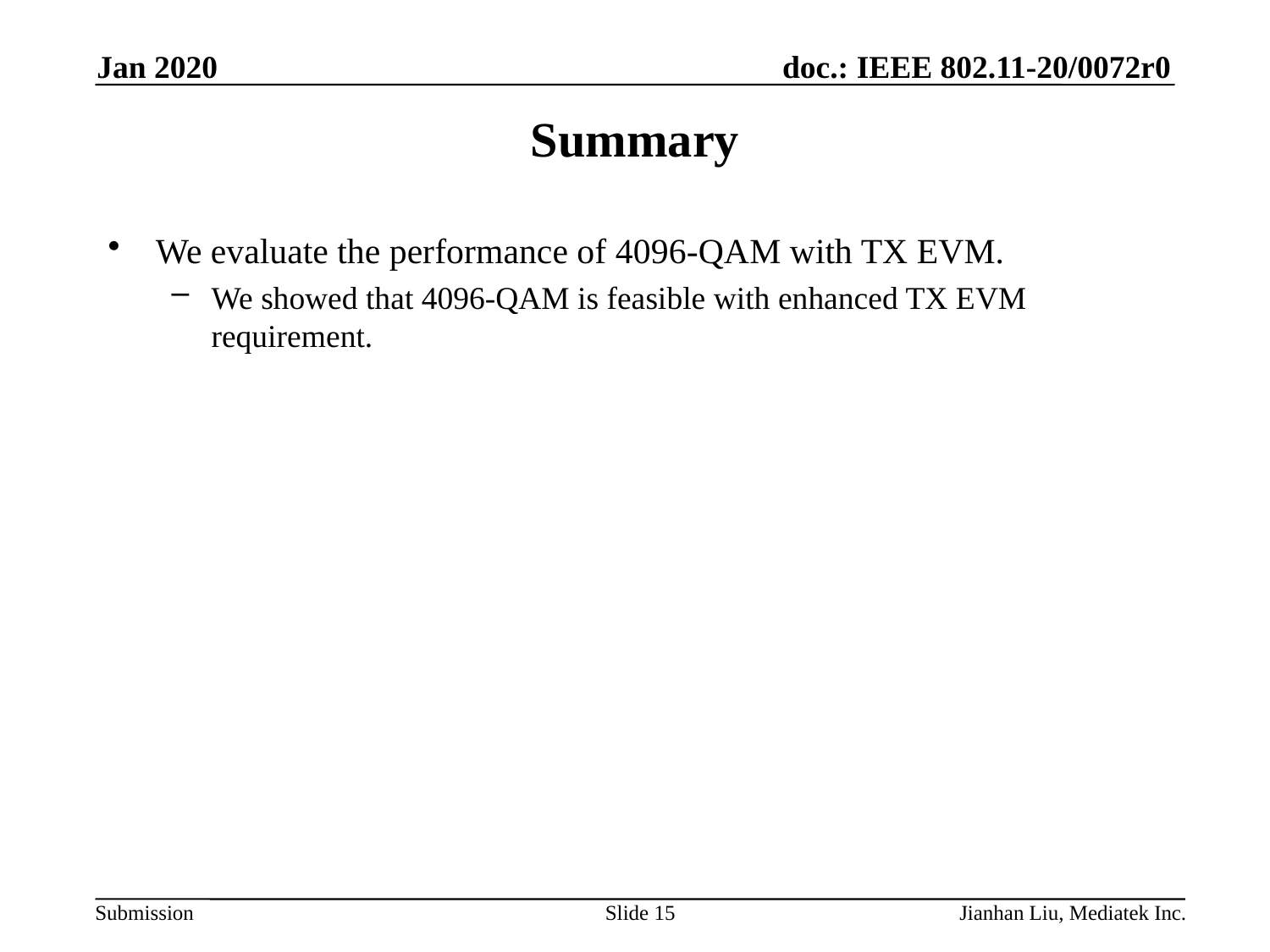

Jan 2020
# Summary
We evaluate the performance of 4096-QAM with TX EVM.
We showed that 4096-QAM is feasible with enhanced TX EVM requirement.
Slide 15
Jianhan Liu, Mediatek Inc.